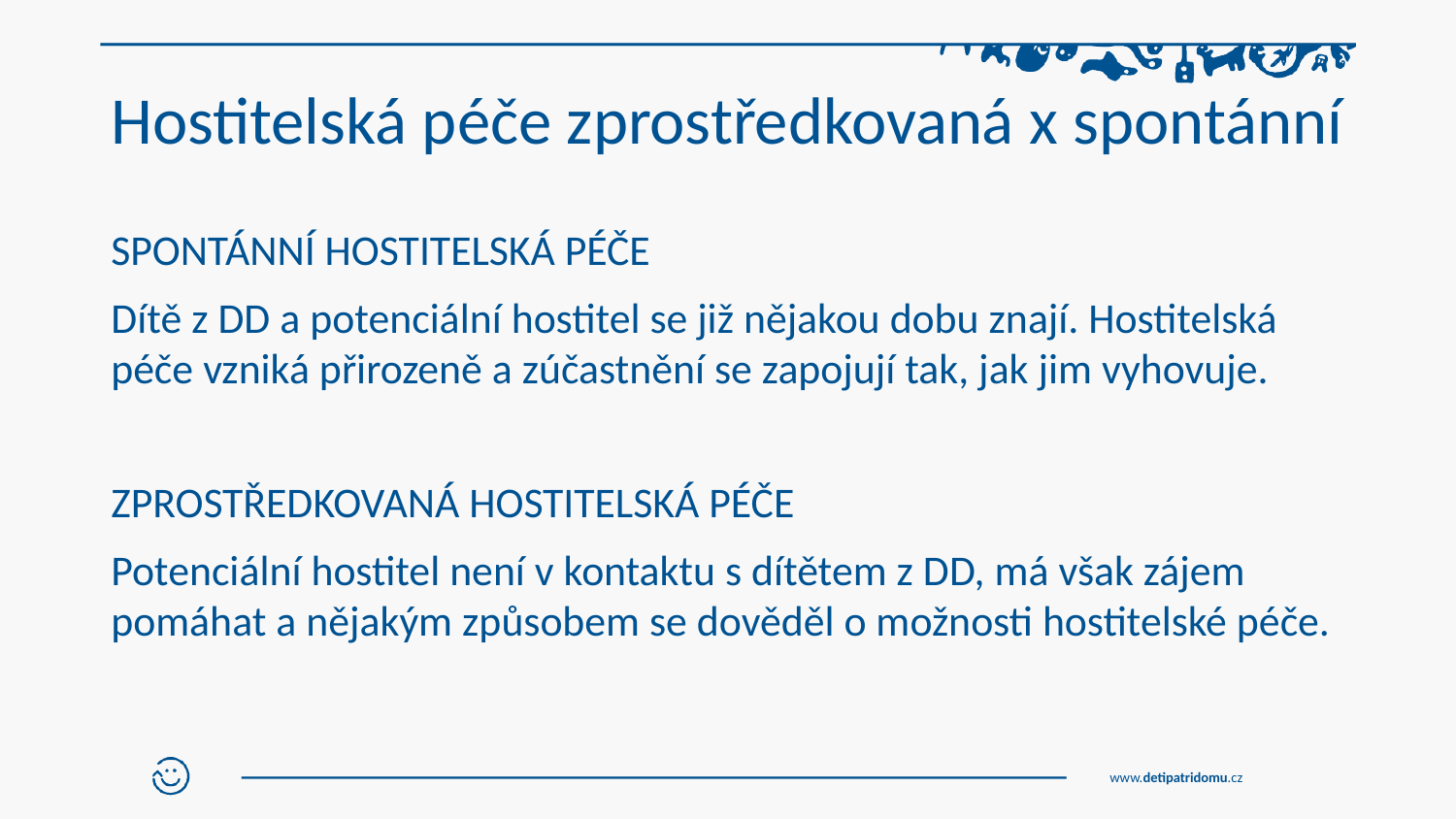

# Hostitelská péče zprostředkovaná x spontánní
SPONTÁNNÍ HOSTITELSKÁ PÉČE
Dítě z DD a potenciální hostitel se již nějakou dobu znají. Hostitelská péče vzniká přirozeně a zúčastnění se zapojují tak, jak jim vyhovuje.

ZPROSTŘEDKOVANÁ HOSTITELSKÁ PÉČE
Potenciální hostitel není v kontaktu s dítětem z DD, má však zájem pomáhat a nějakým způsobem se dověděl o možnosti hostitelské péče.